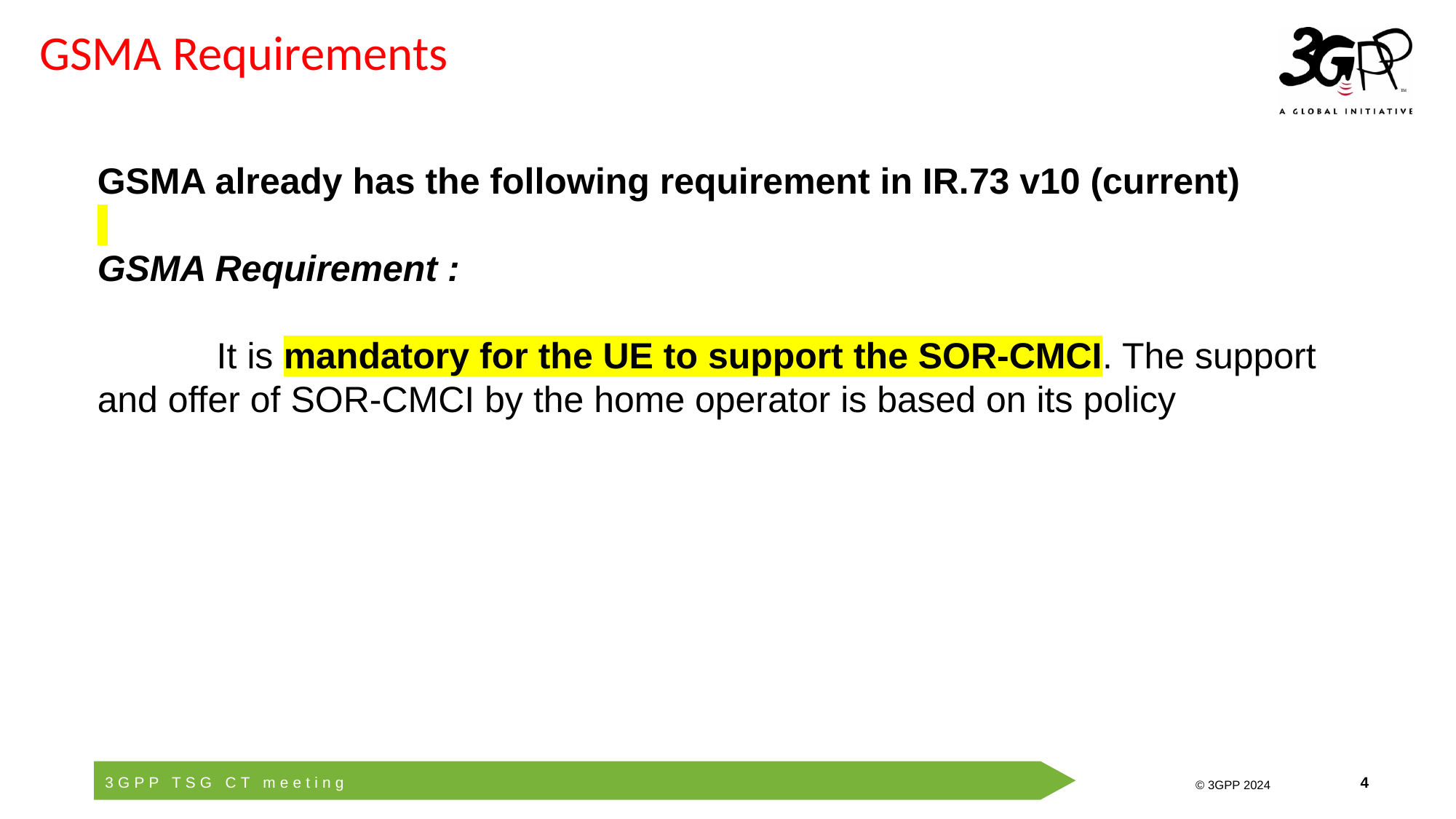

# GSMA Requirements
GSMA already has the following requirement in IR.73 v10 (current)

GSMA Requirement :

	 It is mandatory for the UE to support the SOR-CMCI. The support and offer of SOR-CMCI by the home operator is based on its policy